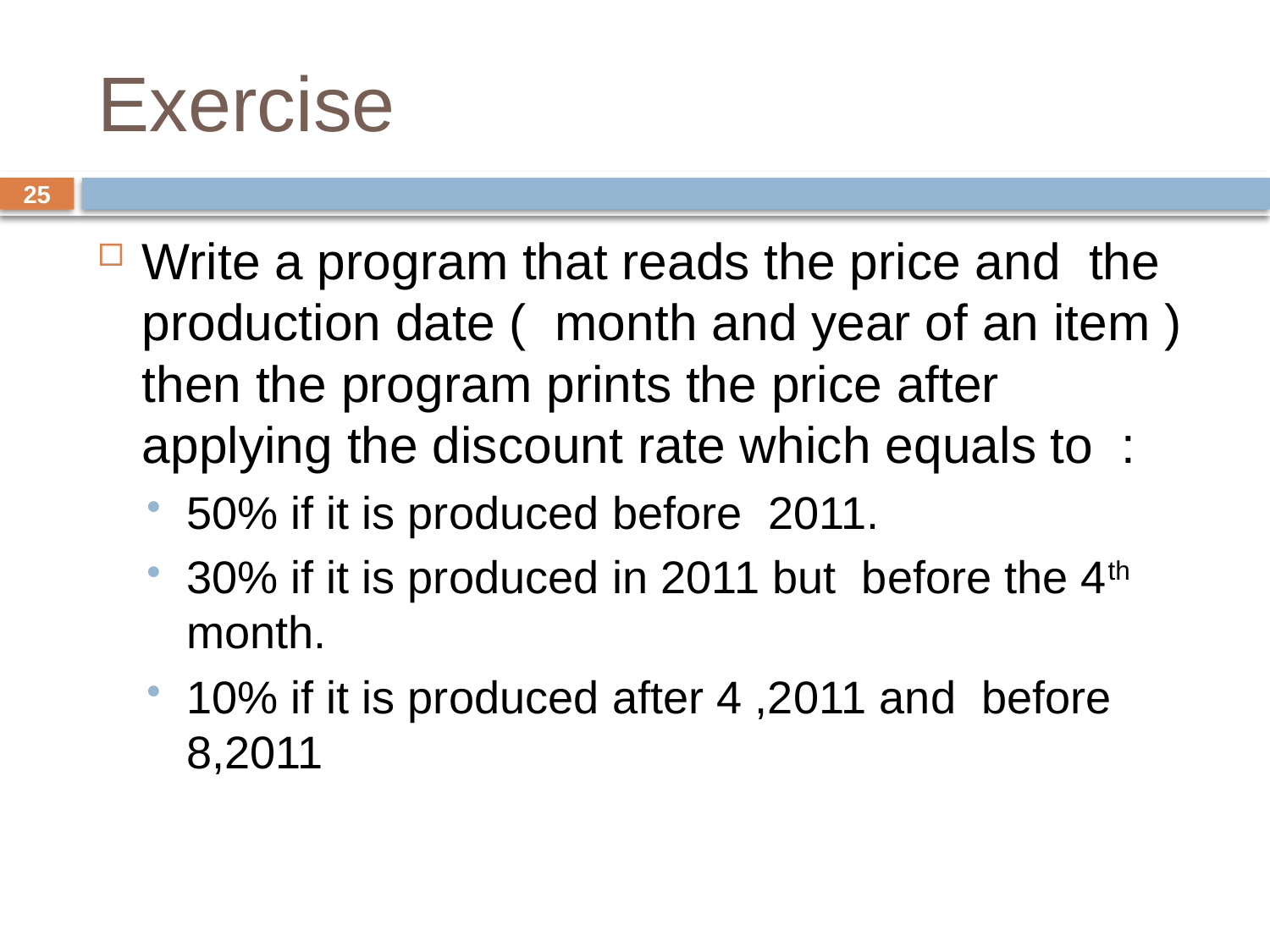

# Exercise
25
Write a program that reads the price and  the production date (  month and year of an item ) then the program prints the price after applying the discount rate which equals to  :
50% if it is produced before  2011.
30% if it is produced in 2011 but  before the 4th month.
10% if it is produced after 4 ,2011 and  before 8,2011